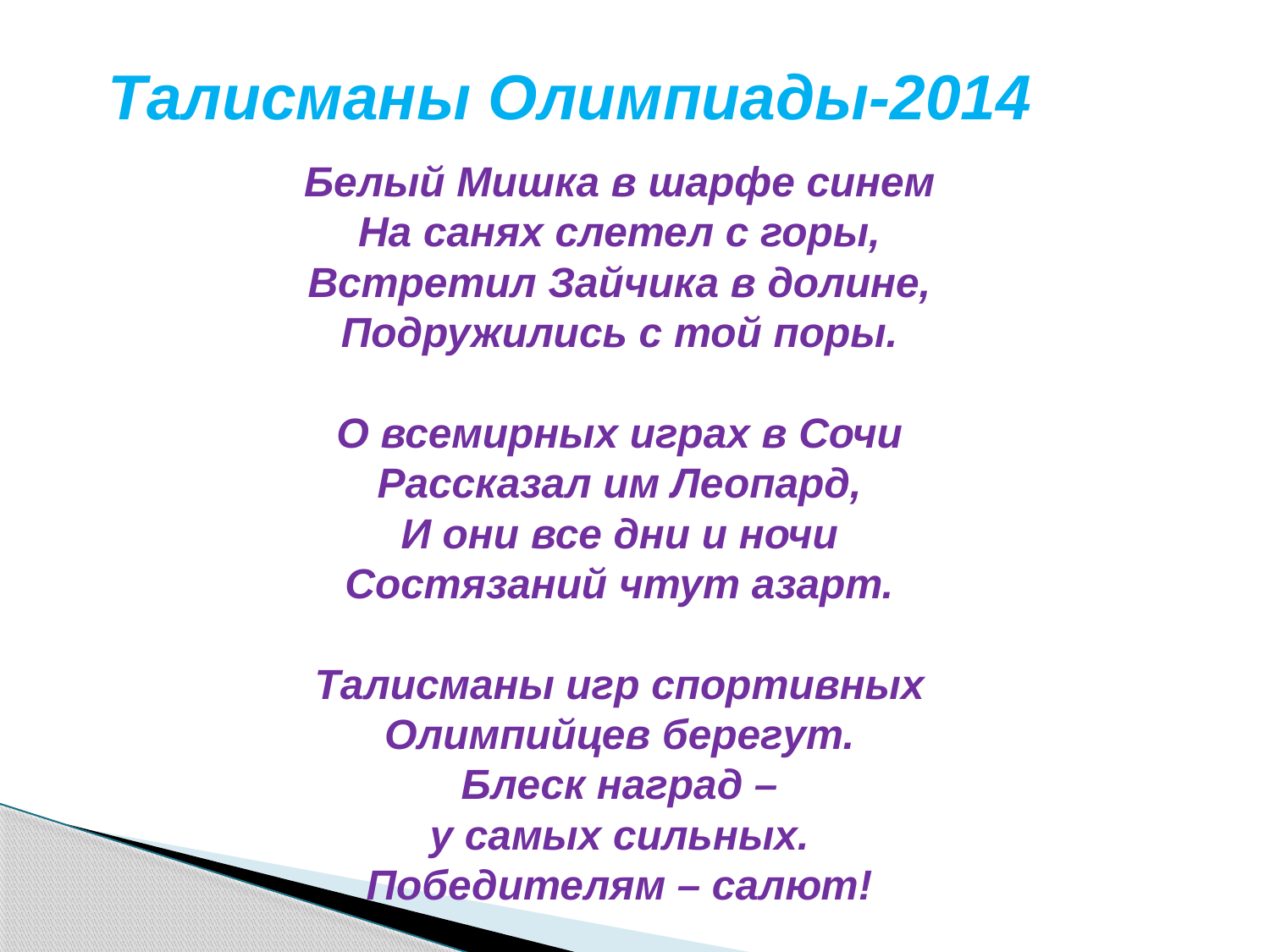

Талисманы Олимпиады-2014
Белый Мишка в шарфе синем
На санях слетел с горы,
Встретил Зайчика в долине,
Подружились с той поры.
О всемирных играх в Сочи
Рассказал им Леопард,
И они все дни и ночи
Состязаний чтут азарт.
Талисманы игр спортивных
Олимпийцев берегут.
Блеск наград –
у самых сильных.
Победителям – салют!